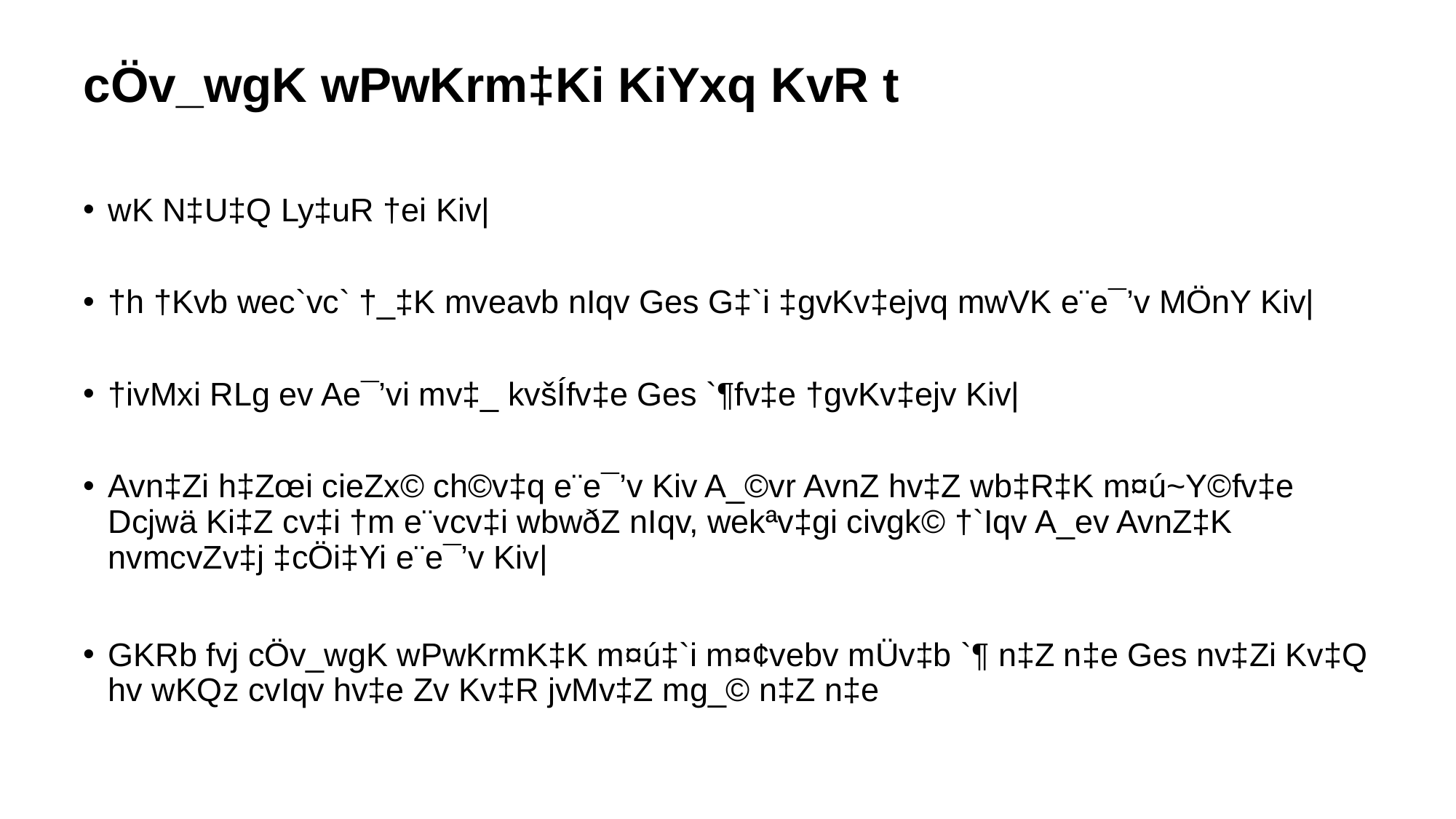

cÖv_wgK wPwKrm‡Ki KiYxq KvR t

wK N‡U‡Q Ly‡uR †ei Kiv|

†h †Kvb wec`vc` †_‡K mveavb nIqv Ges G‡`i ‡gvKv‡ejvq mwVK e¨e¯’v MÖnY Kiv|

†ivMxi RLg ev Ae¯’vi mv‡_ kvšÍfv‡e Ges `¶fv‡e †gvKv‡ejv Kiv|

Avn‡Zi h‡Zœi cieZx© ch©v‡q e¨e¯’v Kiv A_©vr AvnZ hv‡Z wb‡R‡K m¤ú~Y©fv‡e Dcjwä Ki‡Z cv‡i †m e¨vcv‡i wbwðZ nIqv, wekªv‡gi civgk© †`Iqv A_ev AvnZ‡K nvmcvZv‡j ‡cÖi‡Yi e¨e¯’v Kiv|

GKRb fvj cÖv_wgK wPwKrmK‡K m¤ú‡`i m¤¢vebv mÜv‡b `¶ n‡Z n‡e Ges nv‡Zi Kv‡Q hv wKQz cvIqv hv‡e Zv Kv‡R jvMv‡Z mg_© n‡Z n‡e